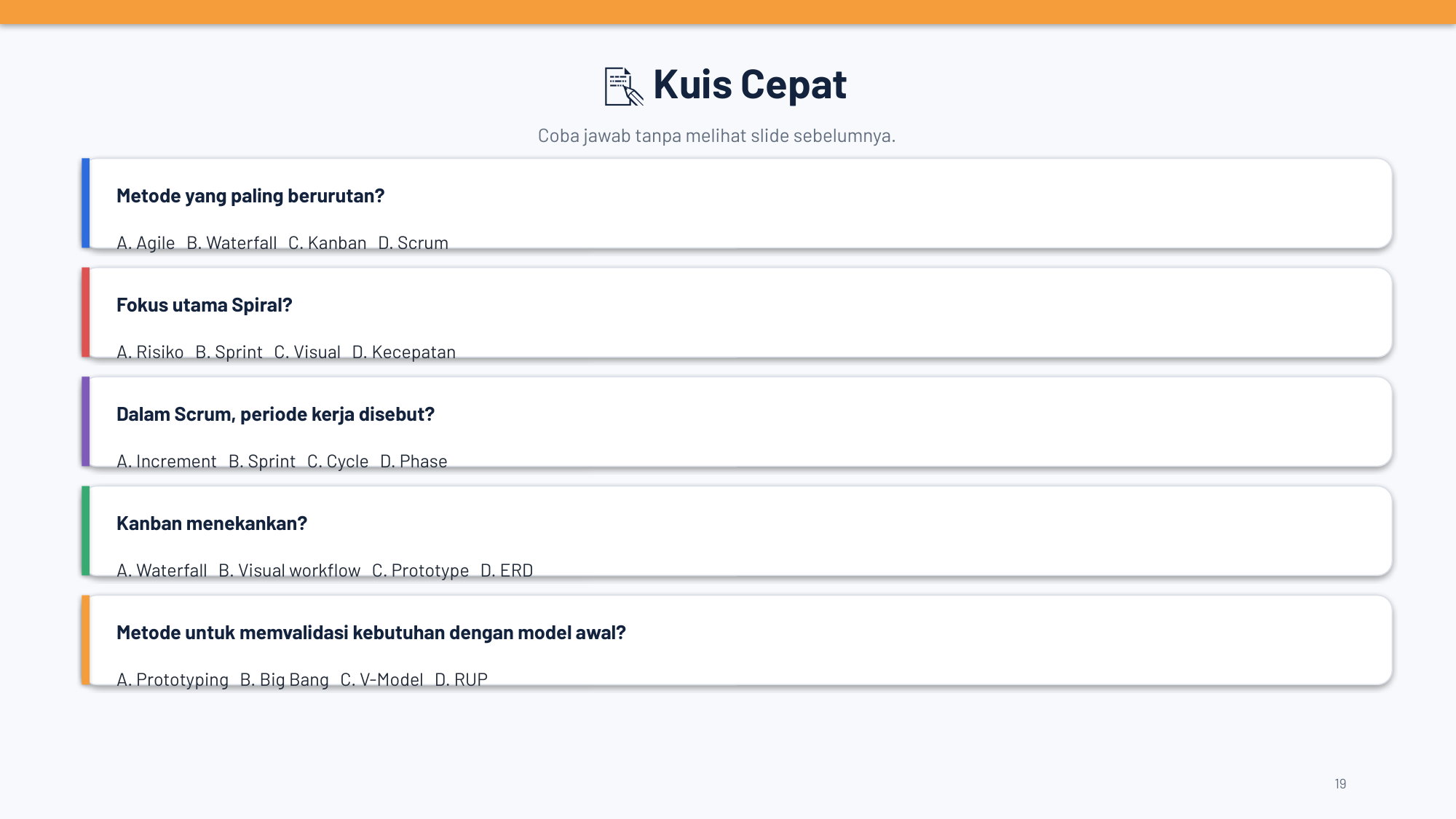

📝 Kuis Cepat
Coba jawab tanpa melihat slide sebelumnya.

Metode yang paling berurutan?
A. Agile   B. Waterfall   C. Kanban   D. Scrum

Fokus utama Spiral?
A. Risiko   B. Sprint   C. Visual   D. Kecepatan

Dalam Scrum, periode kerja disebut?
A. Increment   B. Sprint   C. Cycle   D. Phase

Kanban menekankan?
A. Waterfall   B. Visual workflow   C. Prototype   D. ERD

Metode untuk memvalidasi kebutuhan dengan model awal?
A. Prototyping   B. Big Bang   C. V-Model   D. RUP
19